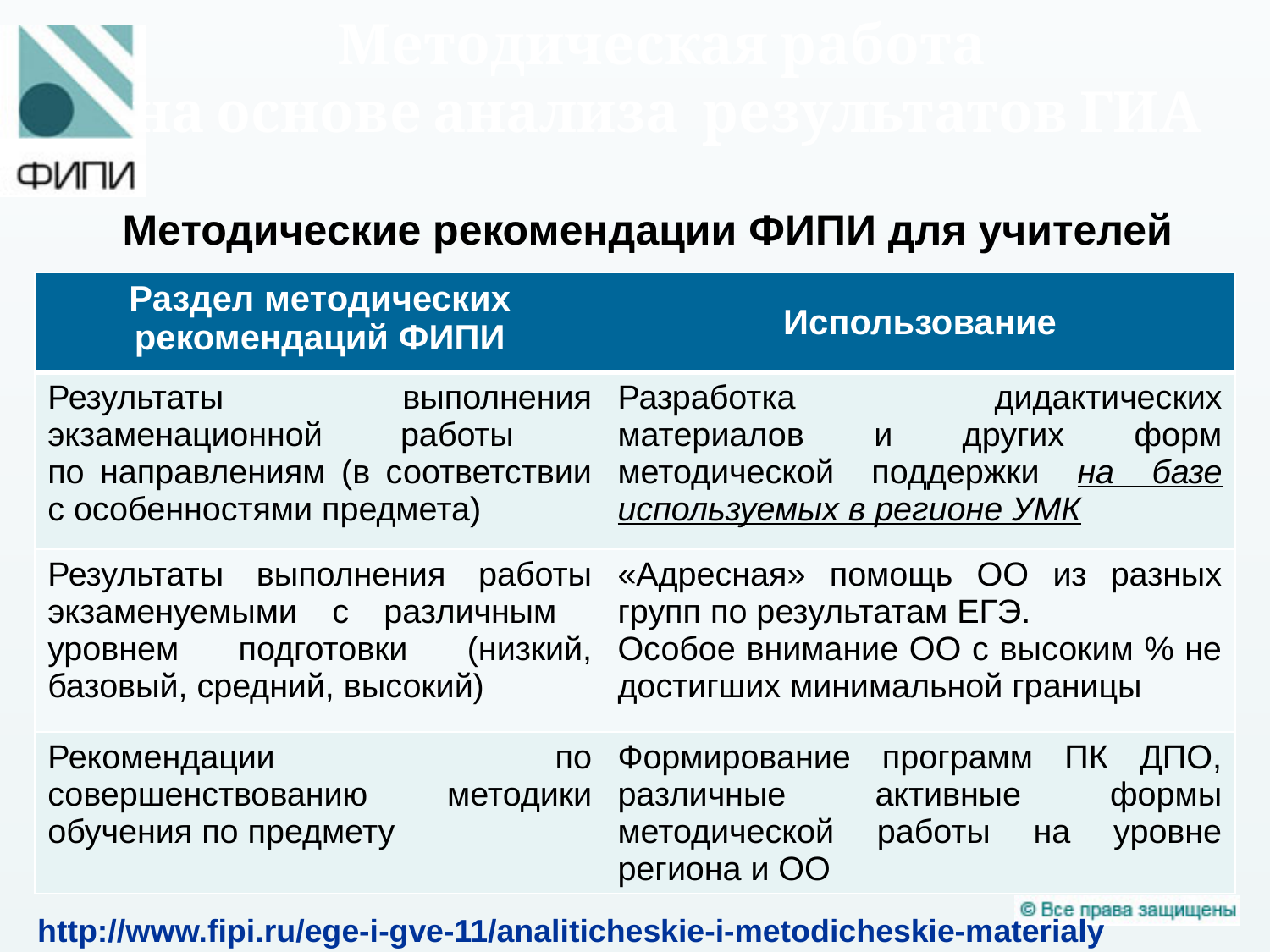

Методическая работа
на основе анализа  результатов ГИА
Методические рекомендации ФИПИ для учителей

| Раздел методических рекомендаций ФИПИ | Использование |
| --- | --- |
| Результаты выполнения экзаменационной работы по направлениям (в соответствии с особенностями предмета) | Разработка дидактических материалов и других форм методической поддержки на базе используемых в регионе УМК |
| Результаты выполнения работы экзаменуемыми с различным уровнем подготовки (низкий, базовый, средний, высокий) | «Адресная» помощь ОО из разных групп по результатам ЕГЭ. Особое внимание ОО с высоким % не достигших минимальной границы |
| Рекомендации по совершенствованию методики обучения по предмету | Формирование программ ПК ДПО, различные активные формы методической работы на уровне региона и ОО |
http://www.fipi.ru/ege-i-gve-11/analiticheskie-i-metodicheskie-materialy